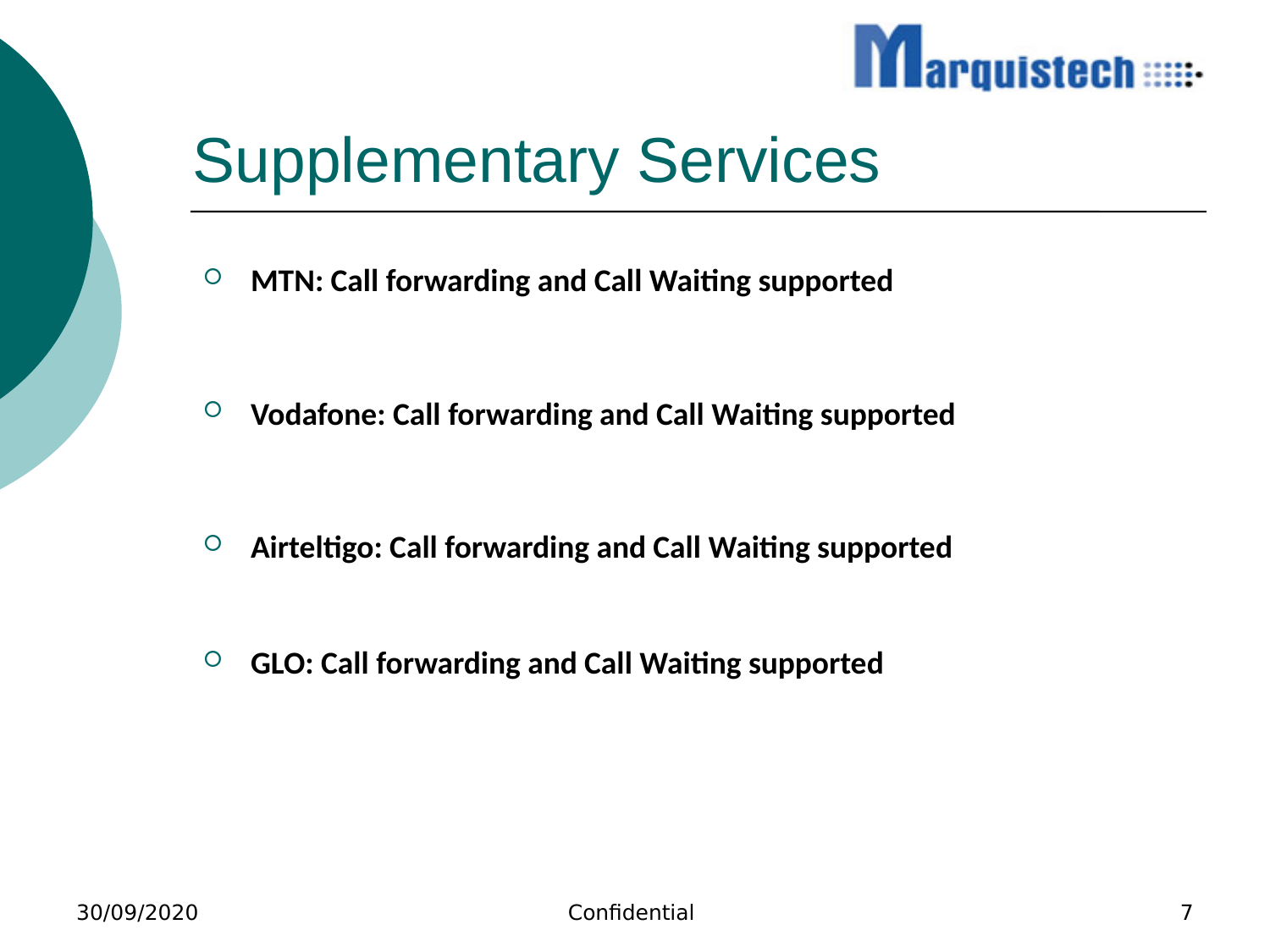

# Supplementary Services
MTN: Call forwarding and Call Waiting supported

Vodafone: Call forwarding and Call Waiting supported

Airteltigo: Call forwarding and Call Waiting supported

GLO: Call forwarding and Call Waiting supported

30/09/2020
Confidential
7